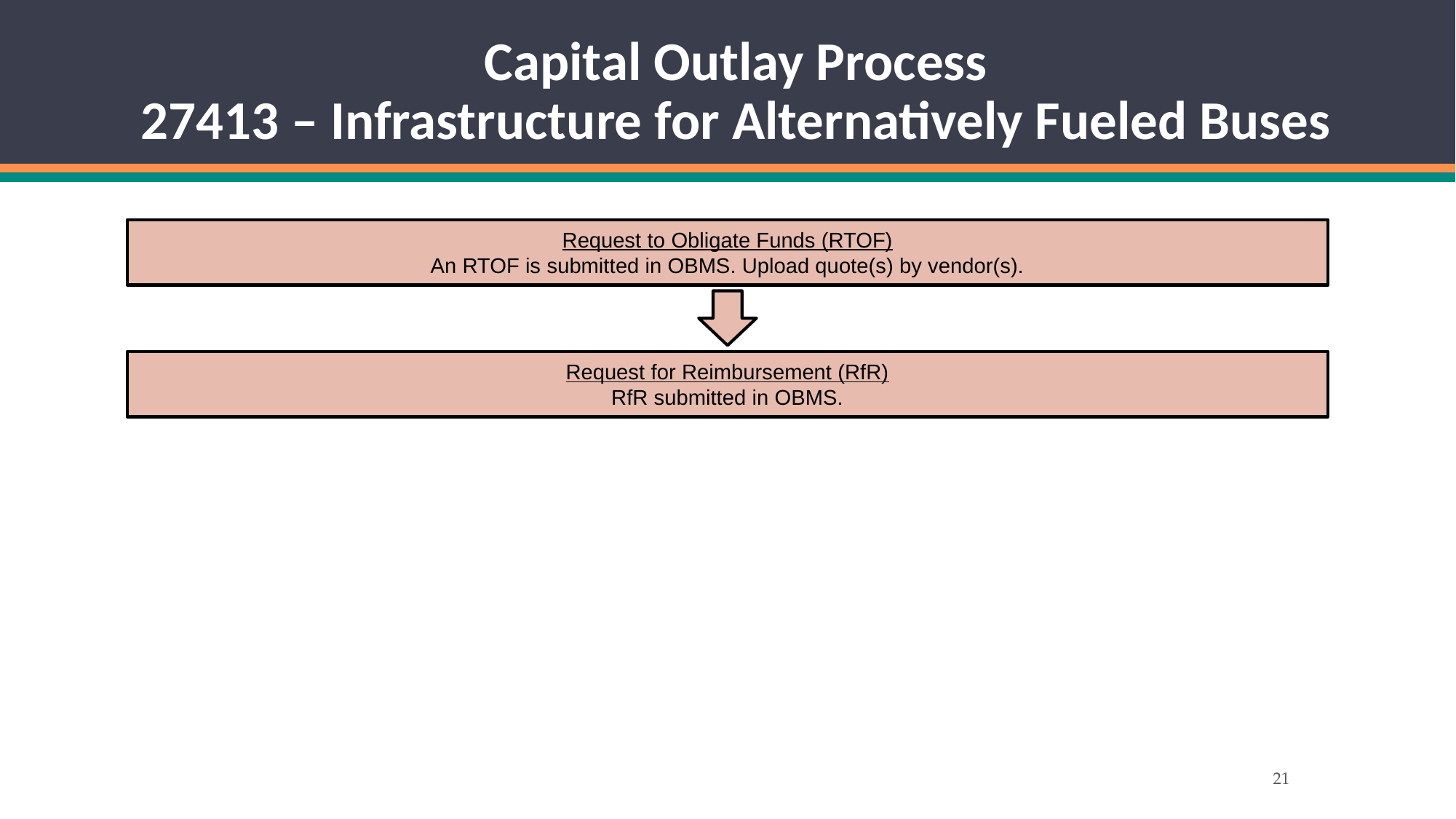

# Capital Outlay Process 27413 – Infrastructure for Alternatively Fueled Buses
Request to Obligate Funds (RTOF)
An RTOF is submitted in OBMS. Upload quote(s) by vendor(s).

Request for Reimbursement (RfR)
RfR submitted in OBMS.
21